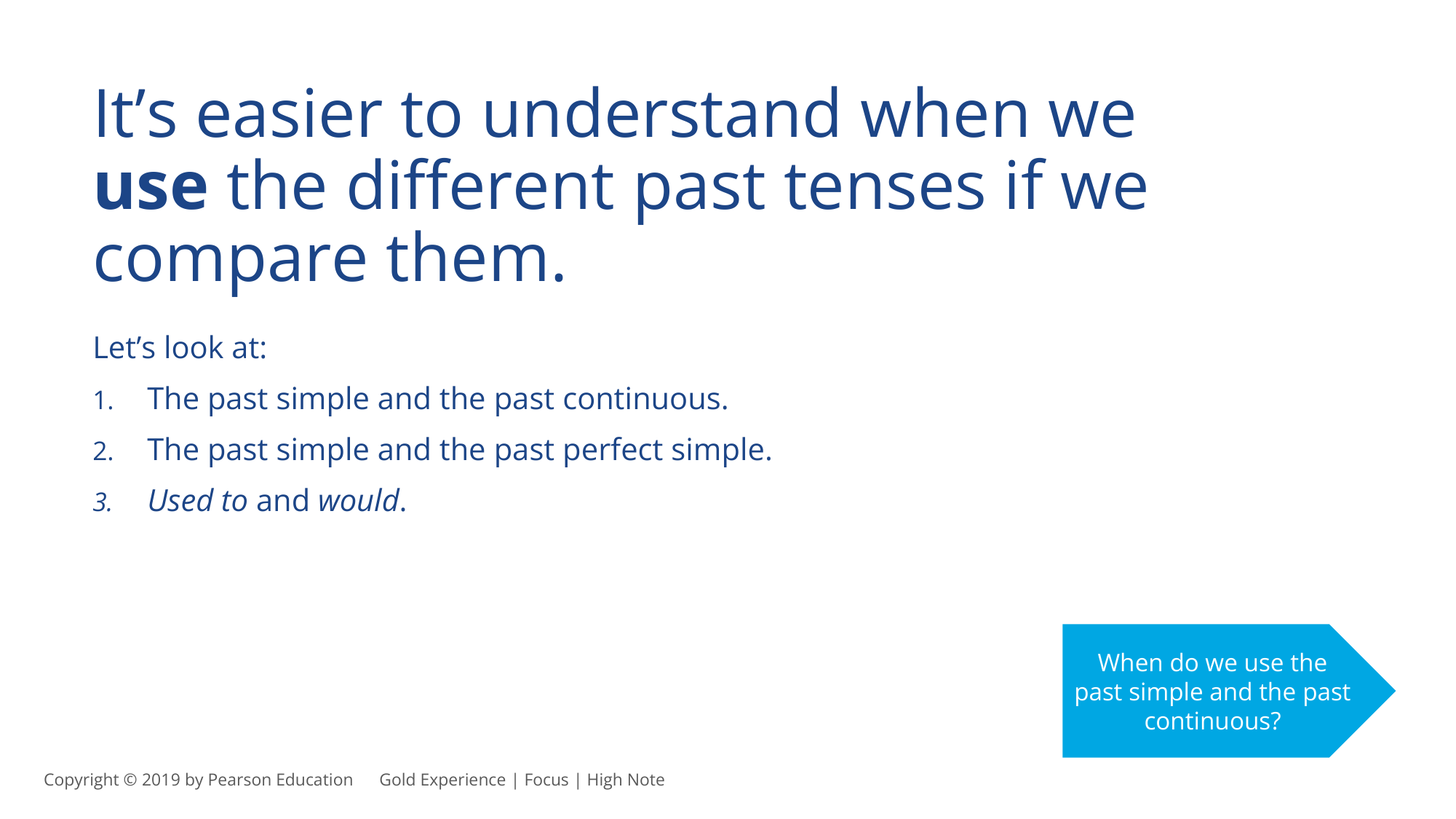

It’s easier to understand when we use the different past tenses if we compare them.
Let’s look at:
The past simple and the past continuous.
The past simple and the past perfect simple.
Used to and would.

When do we use the past simple and the past continuous?
Copyright © 2019 by Pearson Education      Gold Experience | Focus | High Note